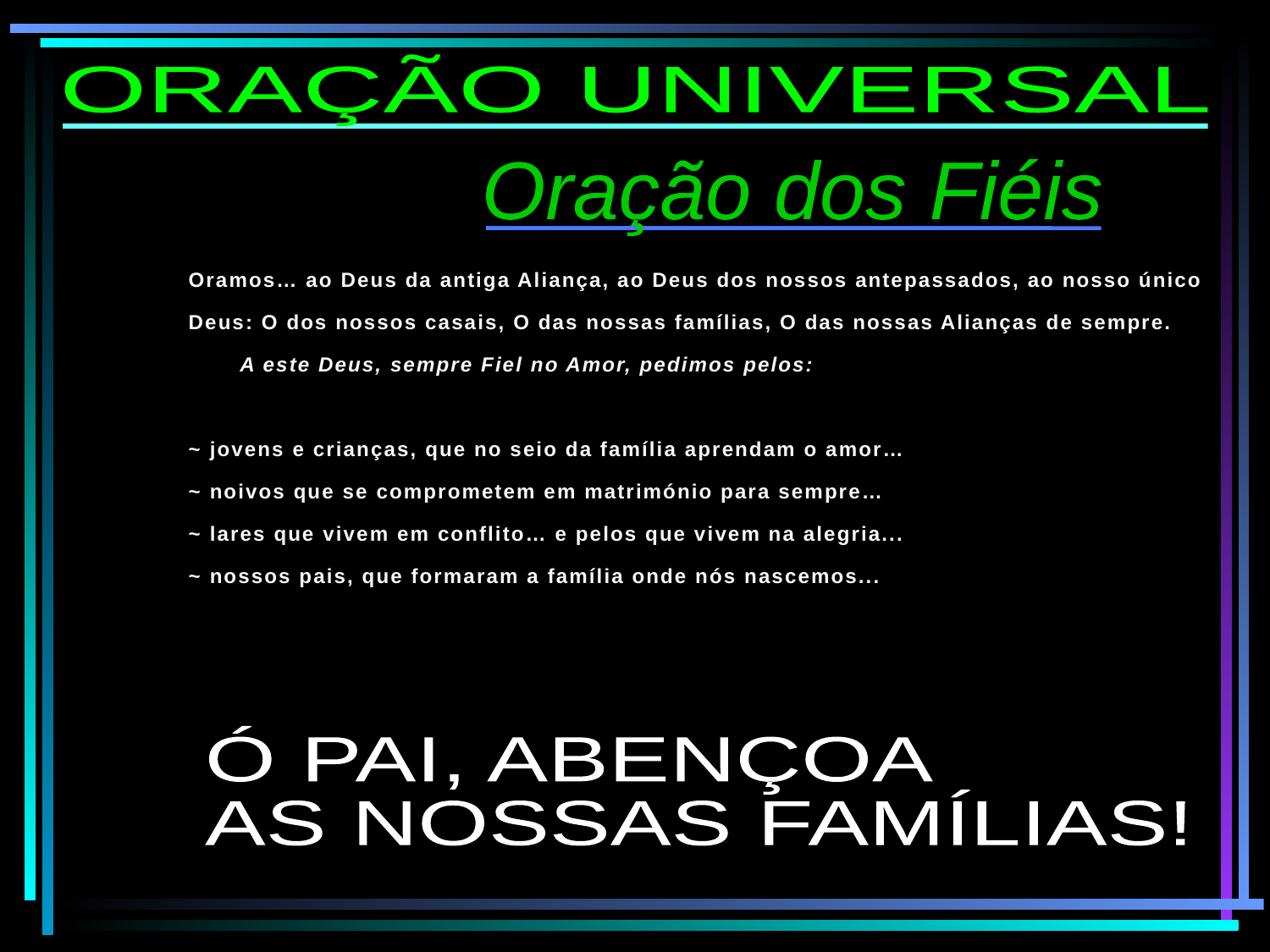

ORAÇÃO UNIVERSAL

Oração dos Fiéis

Oramos… ao Deus da antiga Aliança, ao Deus dos nossos antepassados, ao nosso único Deus: O dos nossos casais, O das nossas famílias, O das nossas Alianças de sempre.
          A este Deus, sempre Fiel no Amor, pedimos pelos:

~ jovens e crianças, que no seio da família aprendam o amor…
~ noivos que se comprometem em matrimónio para sempre…
~ lares que vivem em conflito… e pelos que vivem na alegria...
~ nossos pais, que formaram a família onde nós nascemos...
Ó PAI, ABENÇOA
AS NOSSAS FAMÍLIAS!